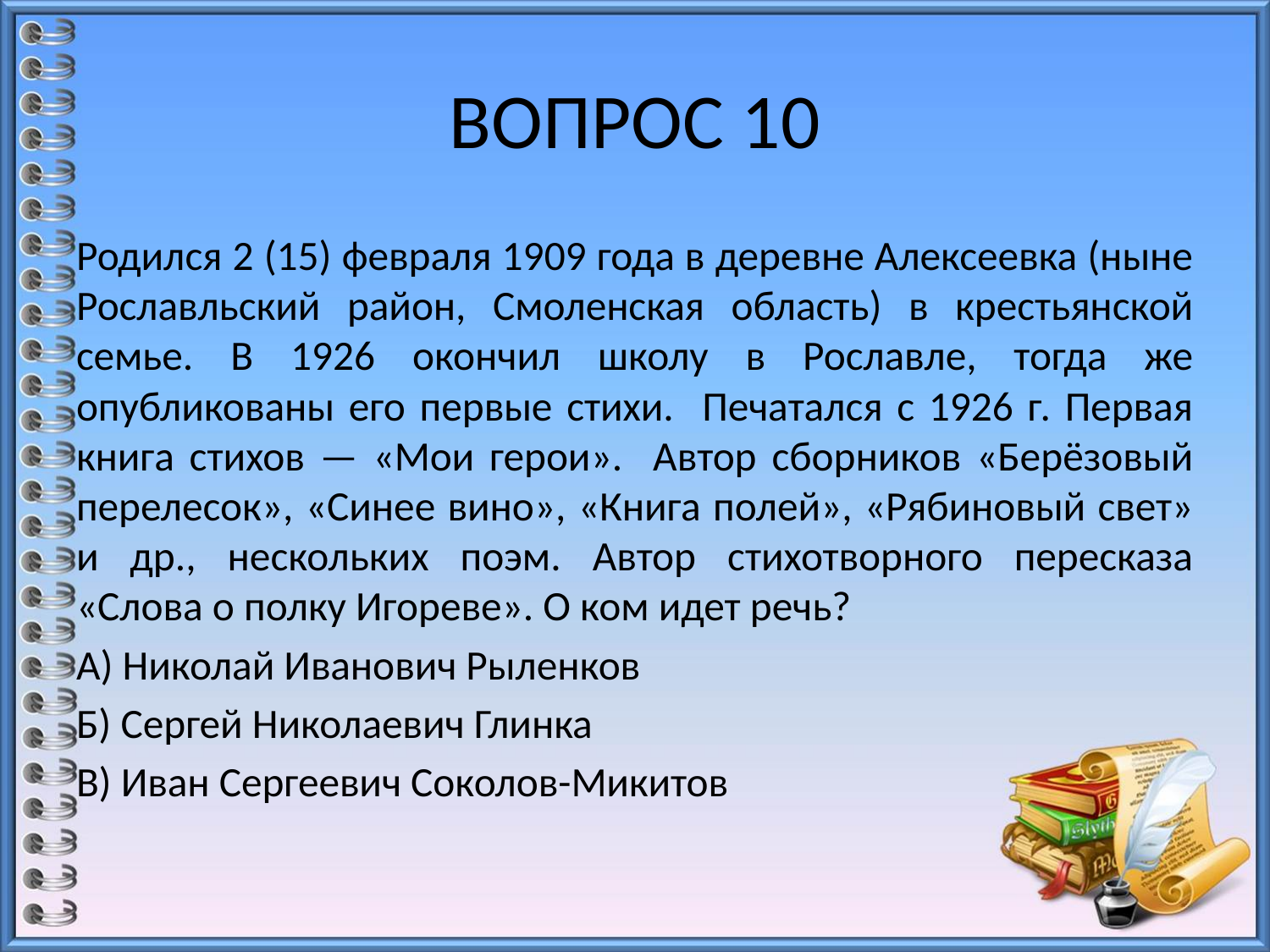

# ВОПРОС 10
Родился 2 (15) февраля 1909 года в деревне Алексеевка (ныне Рославльский район, Смоленская область) в крестьянской семье. В 1926 окончил школу в Рославле, тогда же опубликованы его первые стихи.  Печатался с 1926 г. Первая книга стихов — «Мои герои».  Автор сборников «Берёзовый перелесок», «Синее вино», «Книга полей», «Рябиновый свет» и др., нескольких поэм. Автор стихотворного пересказа «Слова о полку Игореве». О ком идет речь?
А) Николай Иванович Рыленков
Б) Сергей Николаевич Глинка
В) Иван Сергеевич Соколов-Микитов